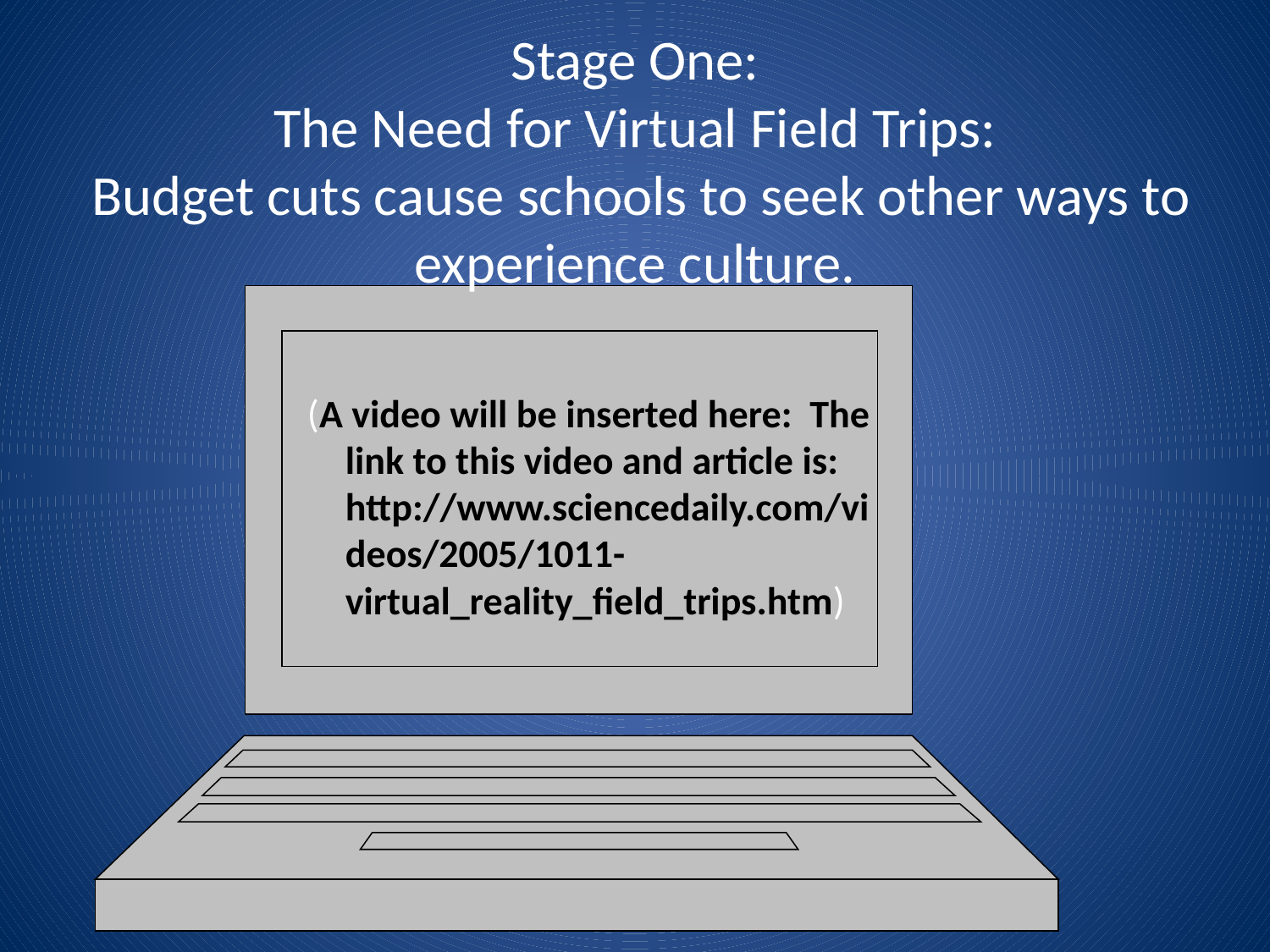

# Stage One: The Need for Virtual Field Trips: Budget cuts cause schools to seek other ways to experience culture.

 (A video will be inserted here:  The link to this video and article is:  http://www.sciencedaily.com/videos/2005/1011-virtual_reality_field_trips.htm)